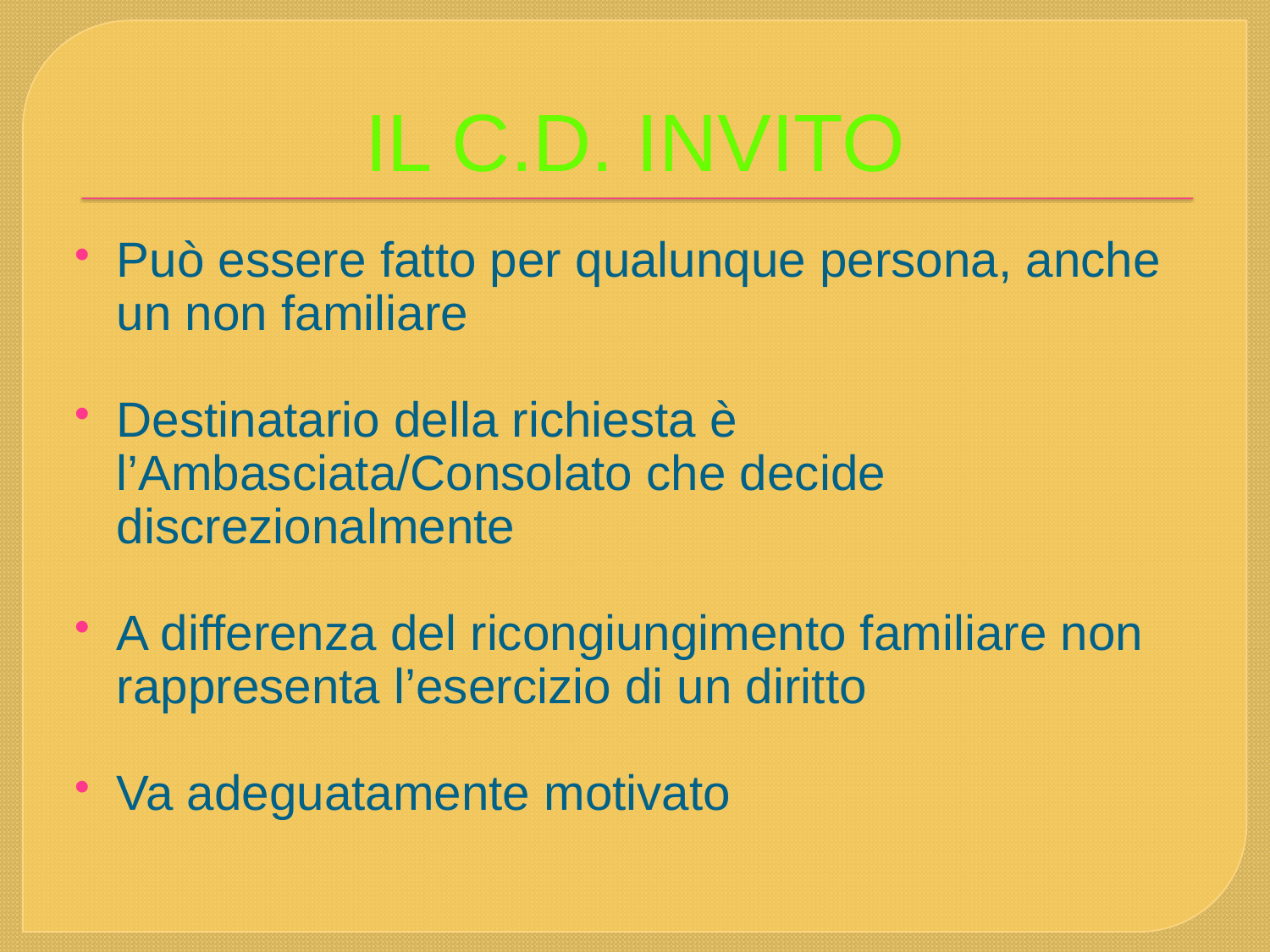

IL C.D. INVITO
Può essere fatto per qualunque persona, anche un non familiare

Destinatario della richiesta è l’Ambasciata/Consolato che decide discrezionalmente

A differenza del ricongiungimento familiare non rappresenta l’esercizio di un diritto

Va adeguatamente motivato